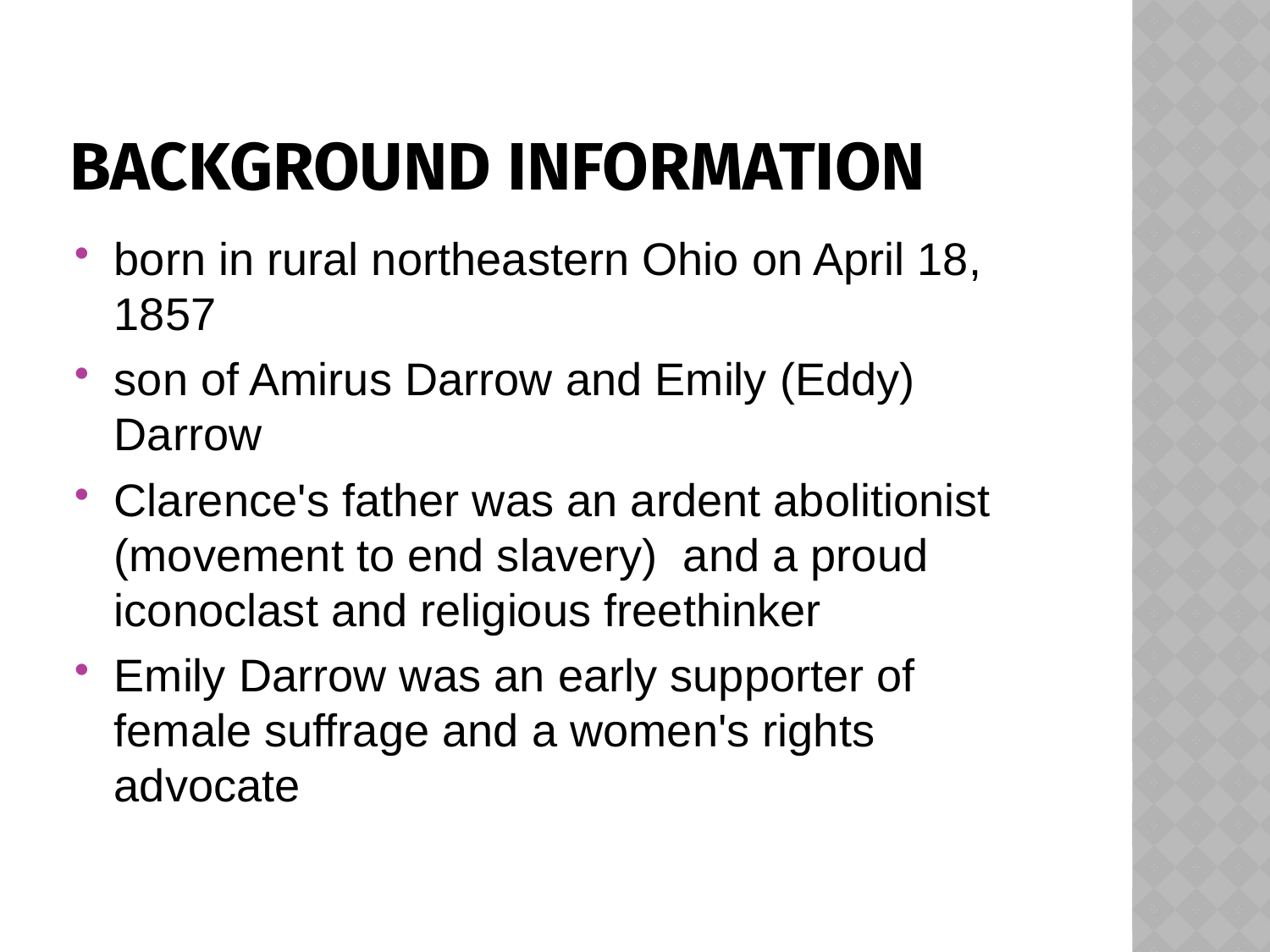

# Background information
born in rural northeastern Ohio on April 18, 1857
son of Amirus Darrow and Emily (Eddy) Darrow
Clarence's father was an ardent abolitionist (movement to end slavery)  and a proud iconoclast and religious freethinker
Emily Darrow was an early supporter of female suffrage and a women's rights advocate